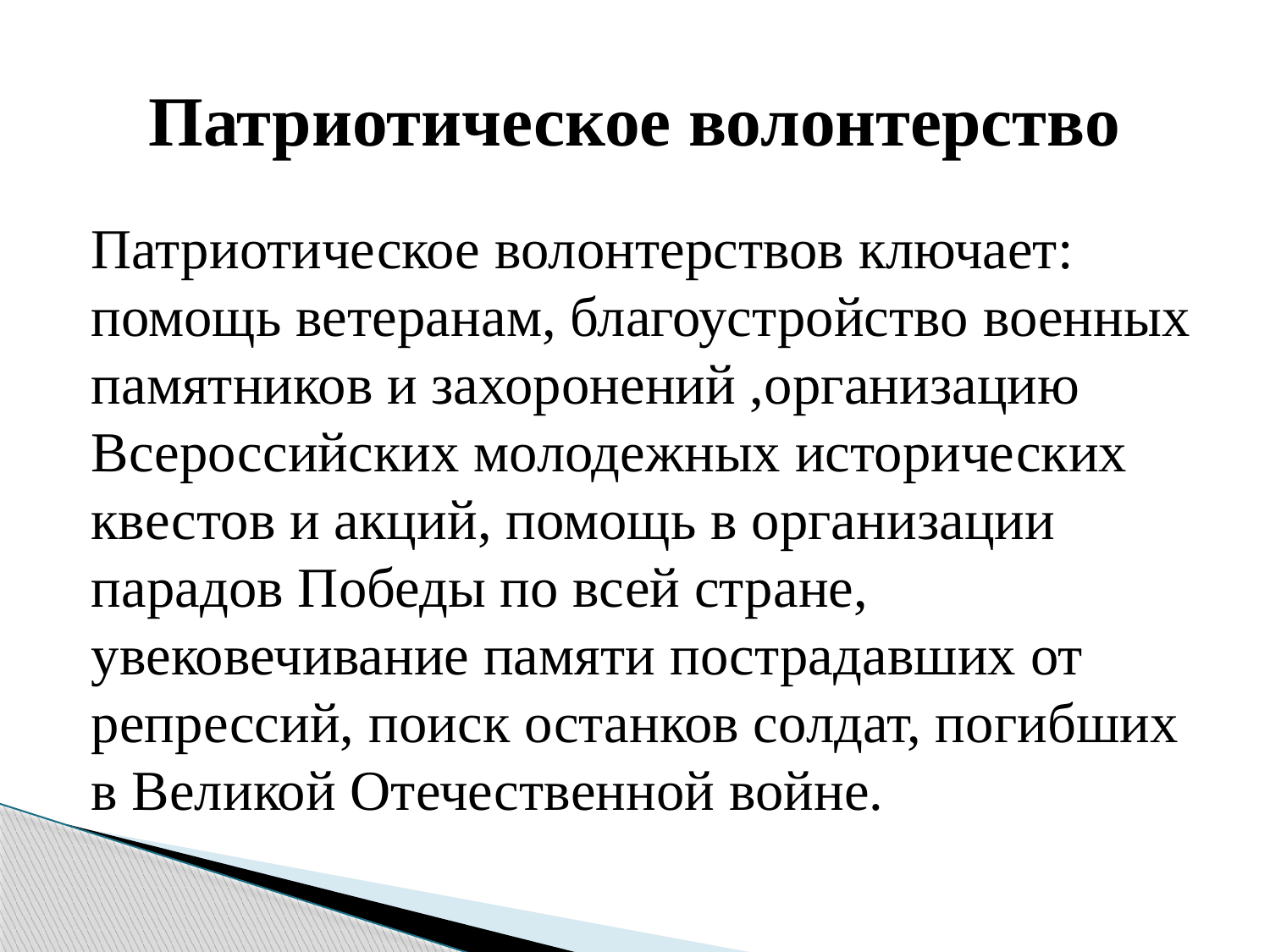

# Патриотическое волонтерство
Патриотическое волонтерствов ключает: помощь ветеранам, благоустройство военных памятников и захоронений ,организацию Всероссийских молодежных исторических квестов и акций, помощь в организации парадов Победы по всей стране, увековечивание памяти пострадавших от репрессий, поиск останков солдат, погибших в Великой Отечественной войне.